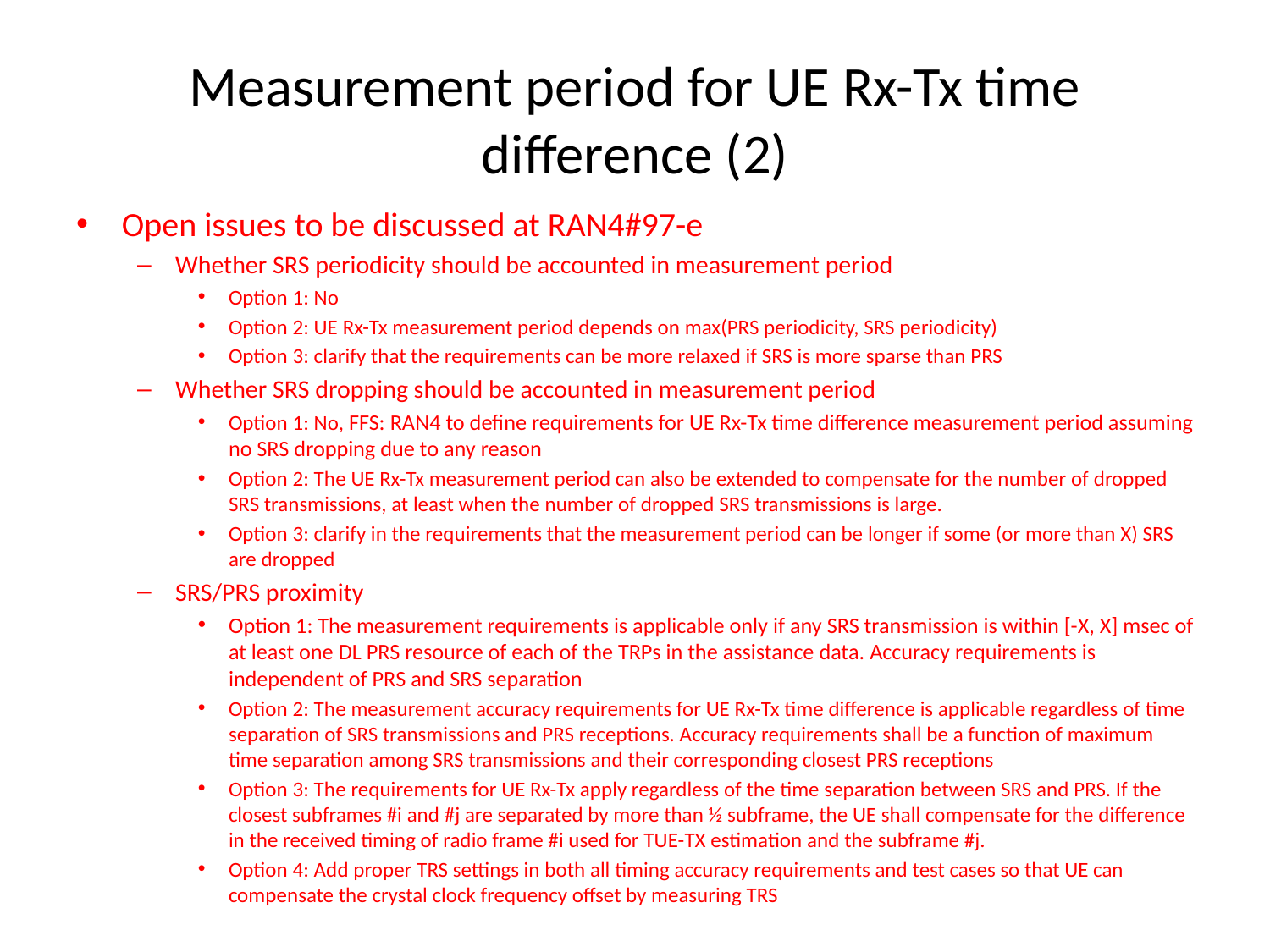

# Measurement period for UE Rx-Tx time difference (2)
Open issues to be discussed at RAN4#97-e
Whether SRS periodicity should be accounted in measurement period
Option 1: No
Option 2: UE Rx-Tx measurement period depends on max(PRS periodicity, SRS periodicity)
Option 3: clarify that the requirements can be more relaxed if SRS is more sparse than PRS
Whether SRS dropping should be accounted in measurement period
Option 1: No, FFS: RAN4 to define requirements for UE Rx-Tx time difference measurement period assuming no SRS dropping due to any reason
Option 2: The UE Rx-Tx measurement period can also be extended to compensate for the number of dropped SRS transmissions, at least when the number of dropped SRS transmissions is large.
Option 3: clarify in the requirements that the measurement period can be longer if some (or more than X) SRS are dropped
SRS/PRS proximity
Option 1: The measurement requirements is applicable only if any SRS transmission is within [-X, X] msec of at least one DL PRS resource of each of the TRPs in the assistance data. Accuracy requirements is independent of PRS and SRS separation
Option 2: The measurement accuracy requirements for UE Rx-Tx time difference is applicable regardless of time separation of SRS transmissions and PRS receptions. Accuracy requirements shall be a function of maximum time separation among SRS transmissions and their corresponding closest PRS receptions
Option 3: The requirements for UE Rx-Tx apply regardless of the time separation between SRS and PRS. If the closest subframes #i and #j are separated by more than ½ subframe, the UE shall compensate for the difference in the received timing of radio frame #i used for TUE-TX estimation and the subframe #j.
Option 4: Add proper TRS settings in both all timing accuracy requirements and test cases so that UE can compensate the crystal clock frequency offset by measuring TRS